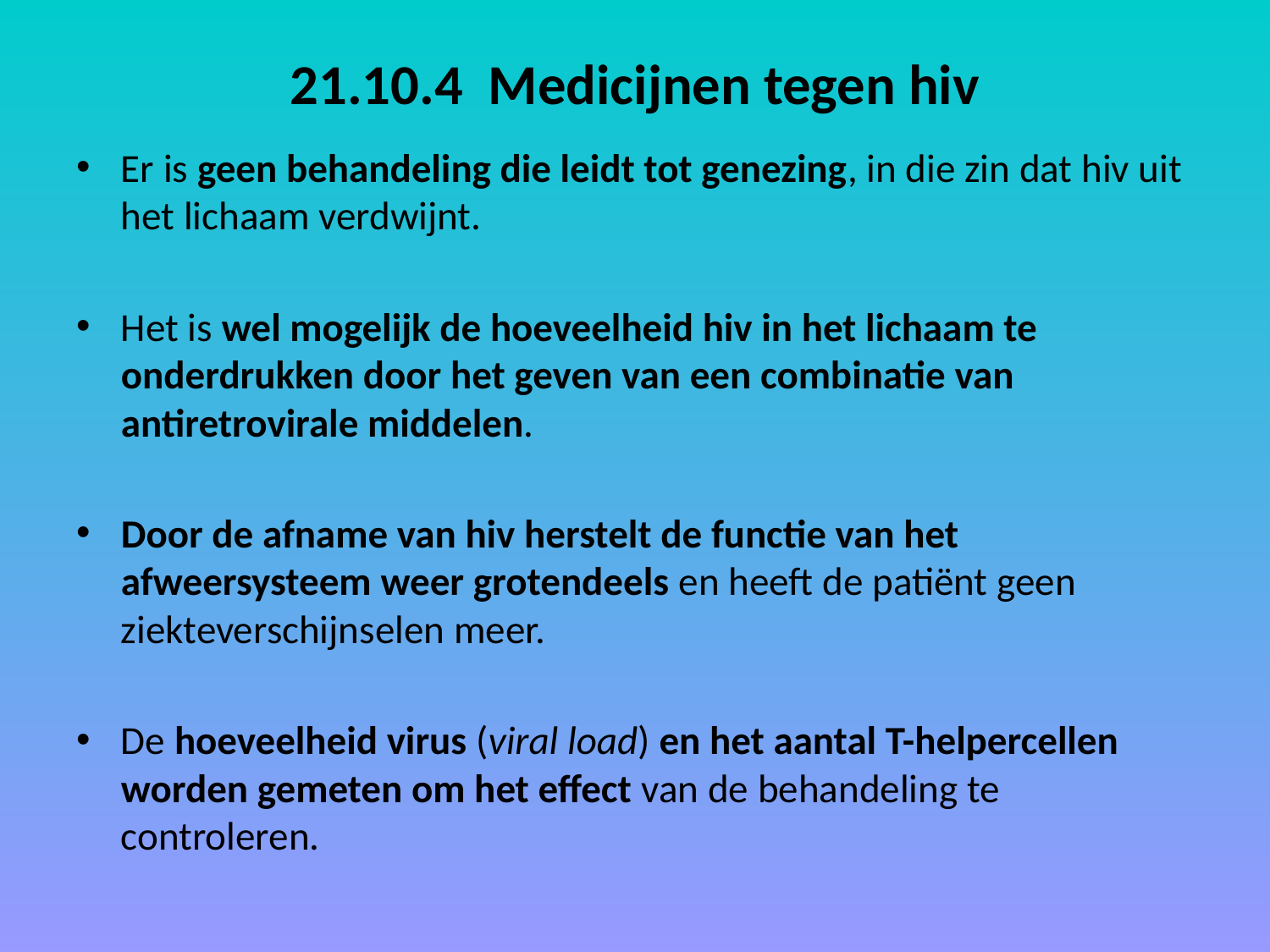

# 21.10.4  Medicijnen tegen hiv
Er is geen behandeling die leidt tot genezing, in die zin dat hiv uit het lichaam verdwijnt.

Het is wel mogelijk de hoeveelheid hiv in het lichaam te onderdrukken door het geven van een combinatie van antiretrovirale middelen.

Door de afname van hiv herstelt de functie van het afweersysteem weer grotendeels en heeft de patiënt geen ziekteverschijnselen meer.

De hoeveelheid virus (viral load) en het aantal T-helpercellen worden gemeten om het effect van de behandeling te controleren.